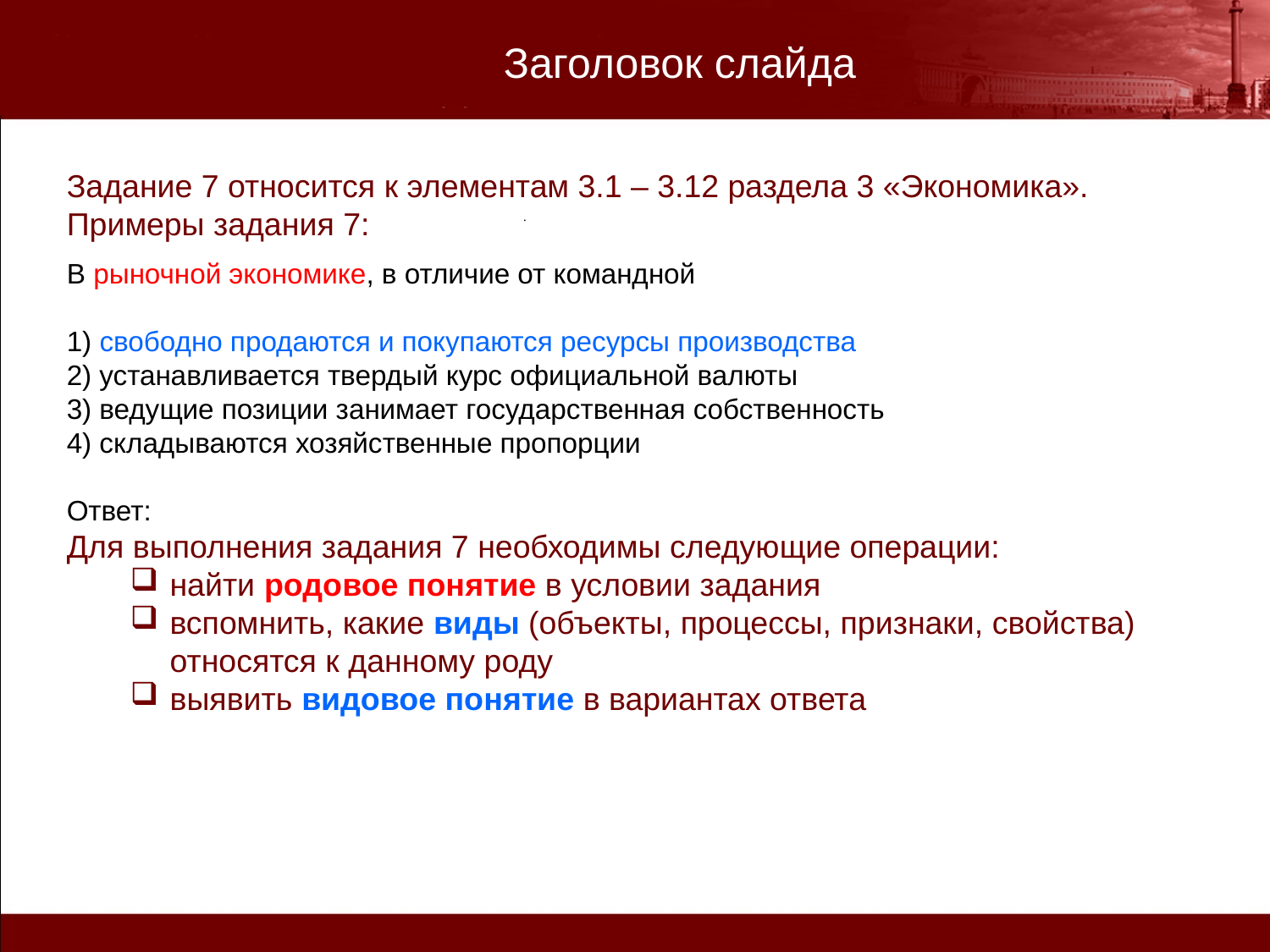

Заголовок слайда
Задание 7 относится к элементам 3.1 – 3.12 раздела 3 «Экономика».
Примеры задания 7:

В рыночной экономике, в отличие от командной

1) свободно продаются и покупаются ресурсы производства
2) устанавливается твердый курс официальной валюты
3) ведущие позиции занимает государственная собственность
4) складываются хозяйственные пропорции
Ответ:
Для выполнения задания 7 необходимы следующие операции:
найти родовое понятие в условии задания
вспомнить, какие виды (объекты, процессы, признаки, свойства) относятся к данному роду
выявить видовое понятие в вариантах ответа